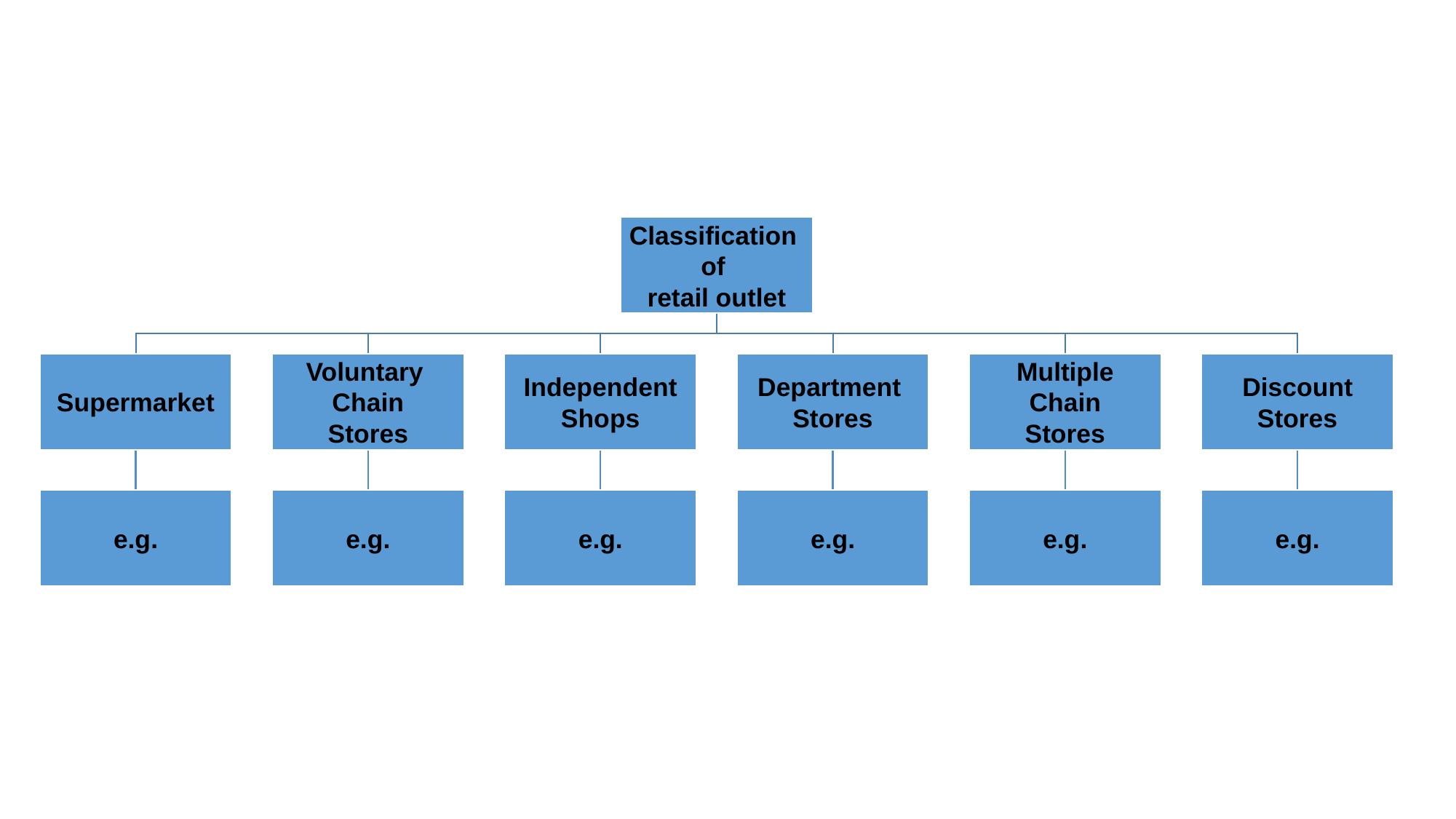

Classification
of
retail outlet
Supermarket
e.g.
Voluntary
Chain
Stores
e.g.
Independent
Shops
e.g.
Department
Stores
e.g.
Multiple
Chain
Stores
e.g.
Discount
Stores
e.g.